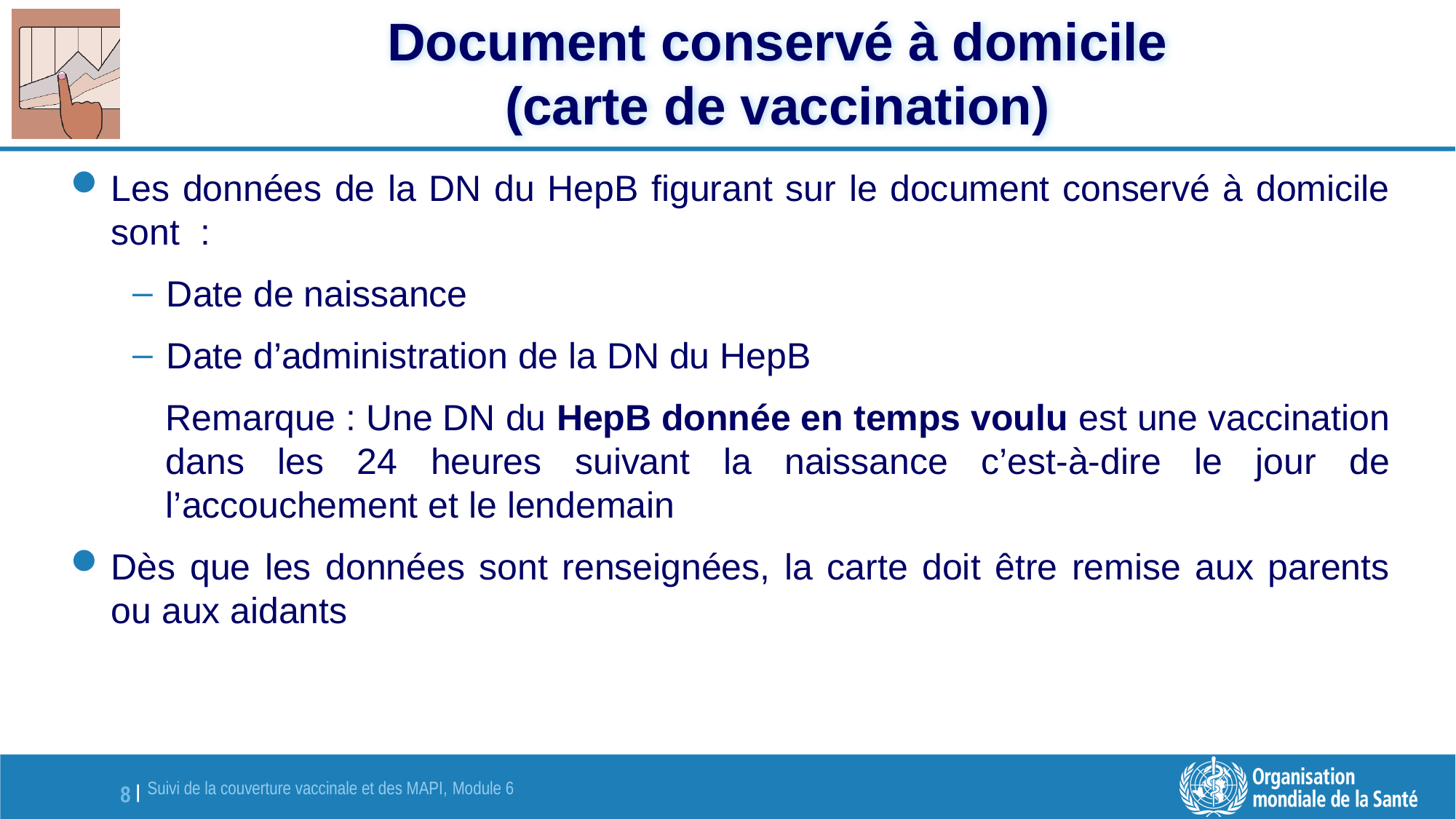

# Document conservé à domicile (carte de vaccination)
Les données de la DN du HepB figurant sur le document conservé à domicile sont  :
Date de naissance
Date d’administration de la DN du HepB
Remarque : Une DN du HepB donnée en temps voulu est une vaccination dans les 24 heures suivant la naissance c’est-à-dire le jour de l’accouchement et le lendemain
Dès que les données sont renseignées, la carte doit être remise aux parents ou aux aidants